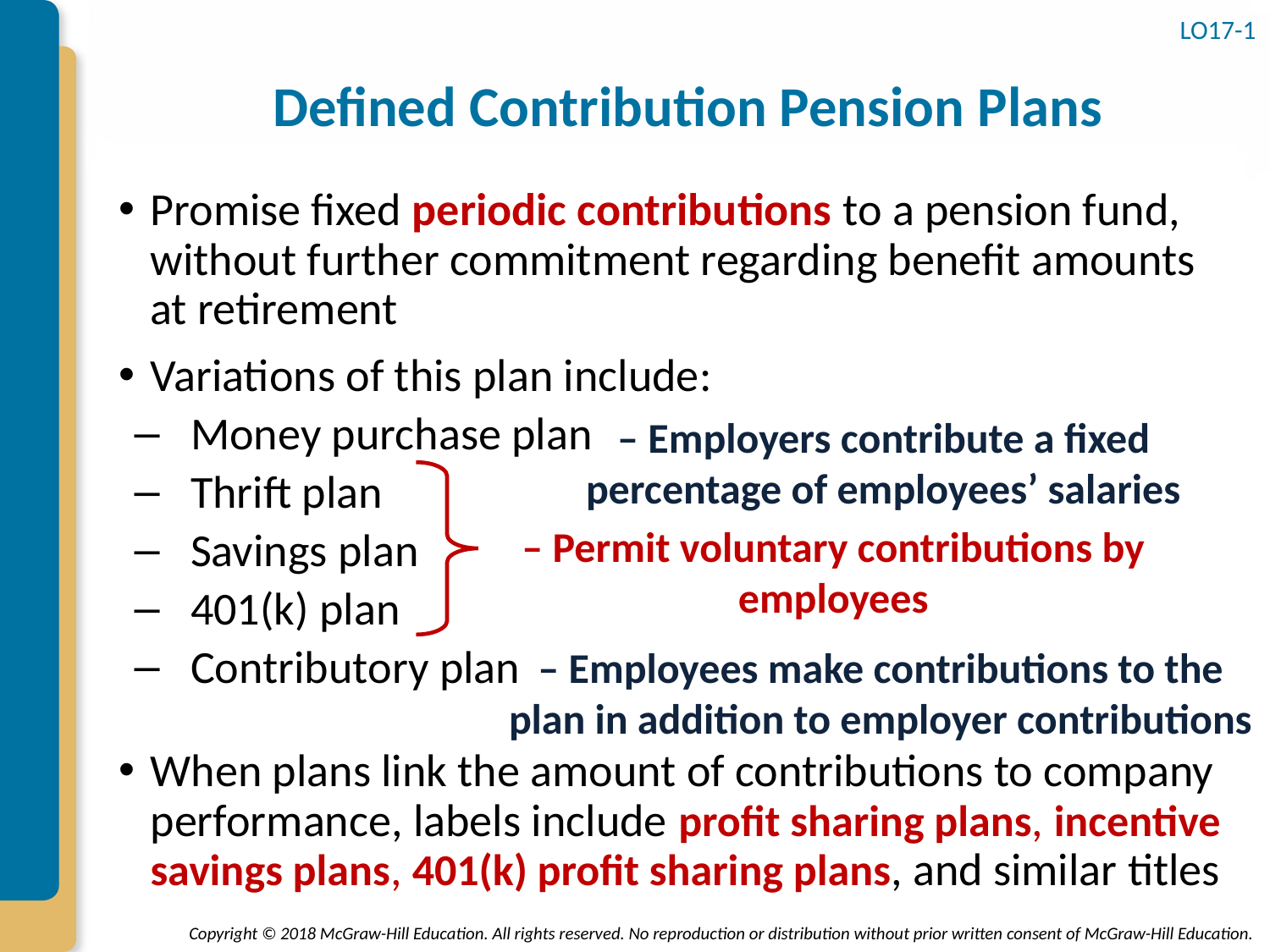

# Defined Contribution Pension Plans
LO17-1
Promise fixed periodic contributions to a pension fund, without further commitment regarding benefit amounts at retirement
Variations of this plan include:
Money purchase plan
Thrift plan
Savings plan
401(k) plan
Contributory plan

When plans link the amount of contributions to company performance, labels include profit sharing plans, incentive savings plans, 401(k) profit sharing plans, and similar titles
– Employers contribute a fixed percentage of employees’ salaries

– Permit voluntary contributions by employees
– Employees make contributions to the plan in addition to employer contributions